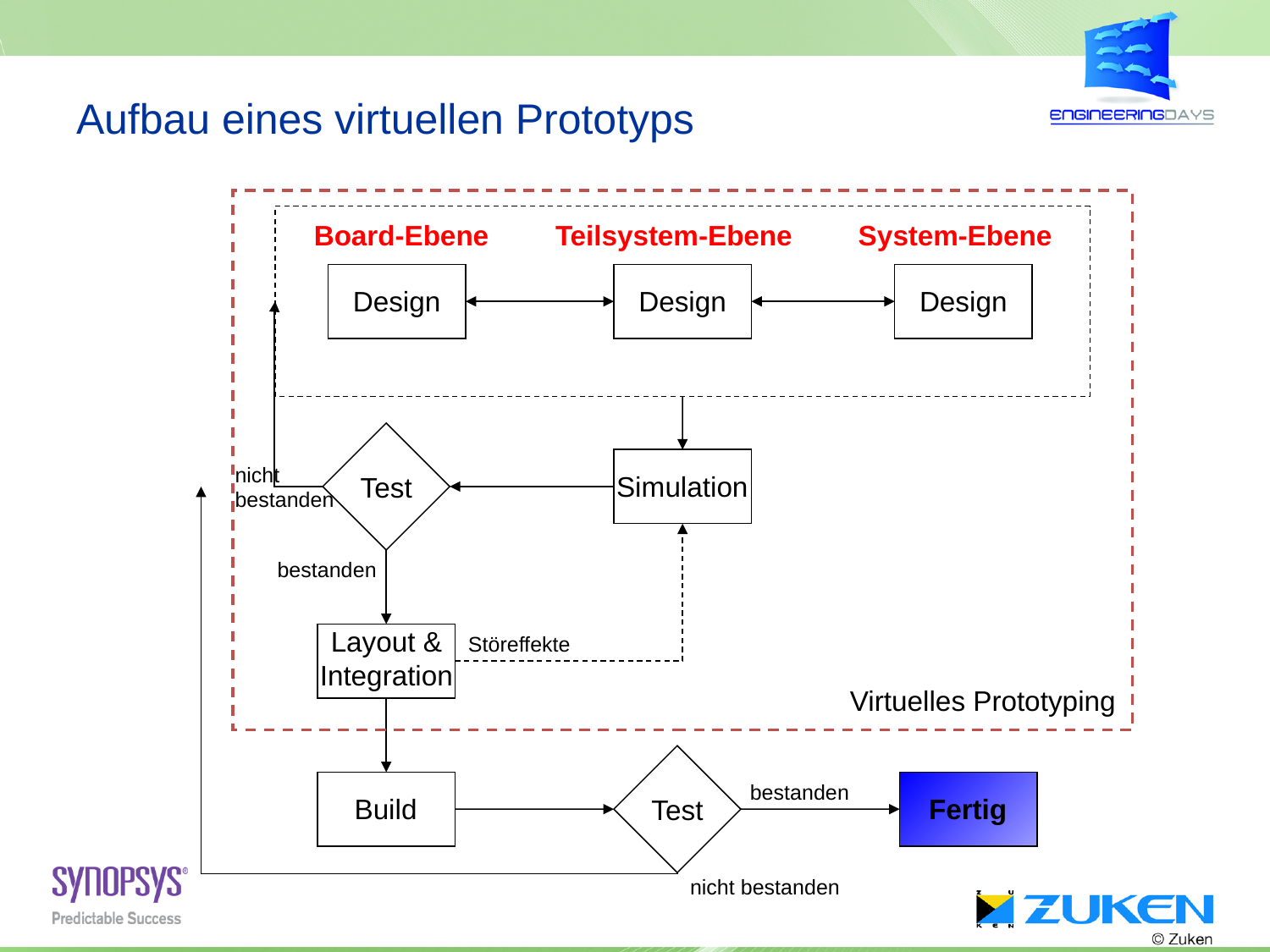

# Aufbau eines virtuellen Prototyps

Virtuelles Prototyping

Board-Ebene
Teilsystem-Ebene
System-Ebene

Design

Design

Design
Test

Simulation
nicht
bestanden
bestanden
Layout &
Integration

Störeffekte
Test

Build
bestanden

Fertig
nicht bestanden